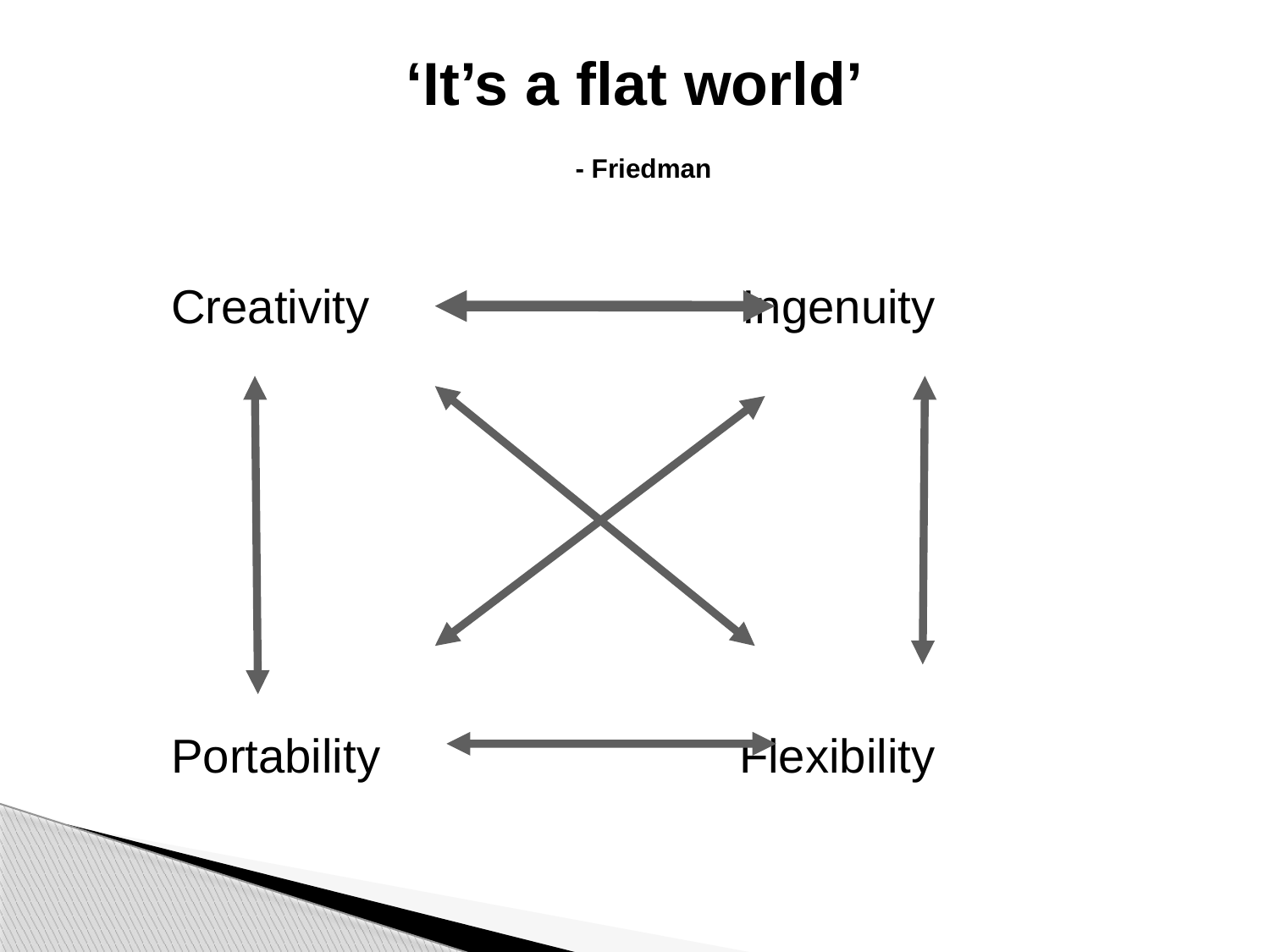

# ‘It’s a flat world’ - Friedman

      Creativity                            Ingenuity

      Portability                           Flexibility